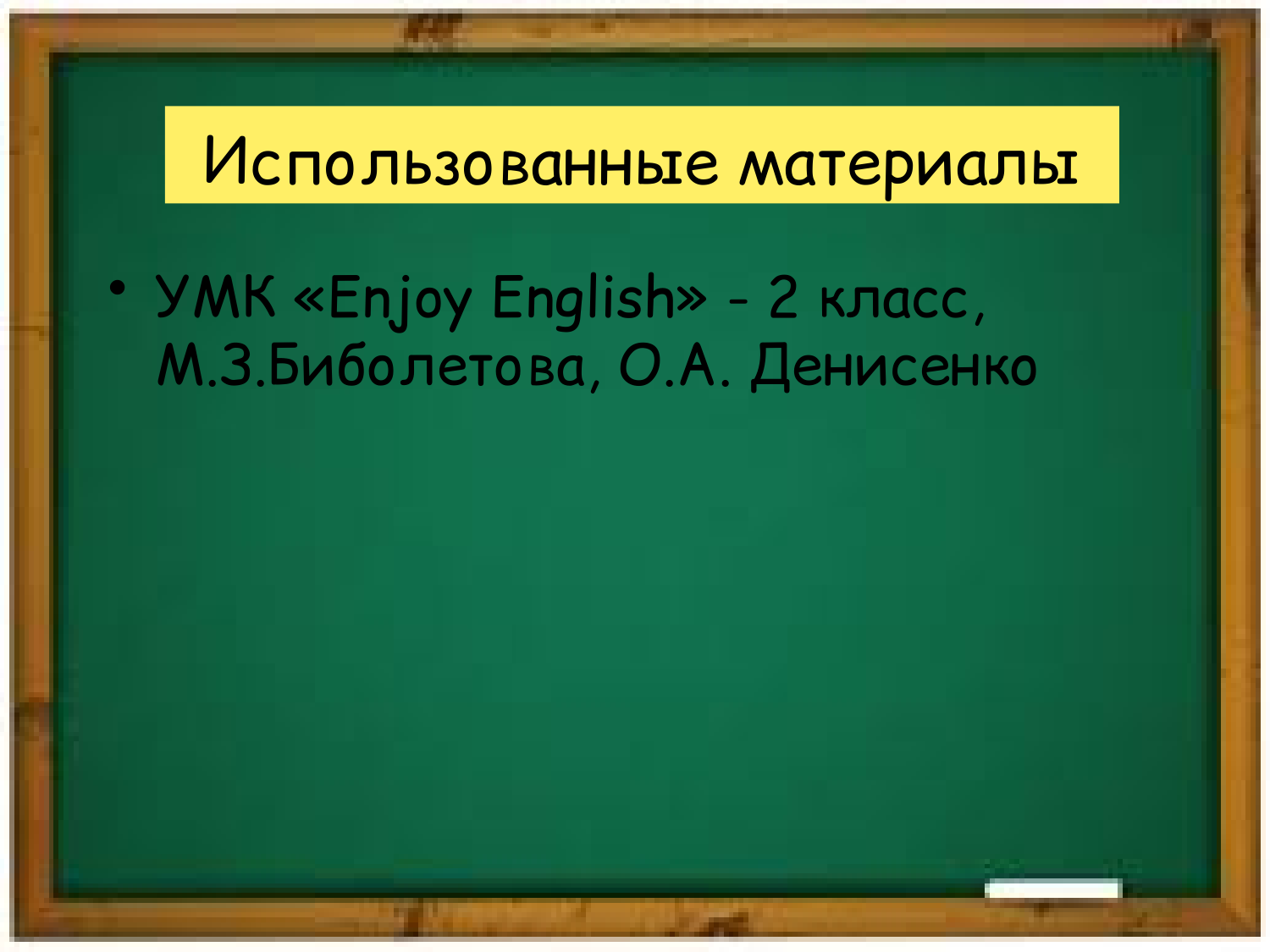

# Использованные материалы
УМК «Enjoy English» - 2 класс, М.З.Биболетова, О.А. Денисенко